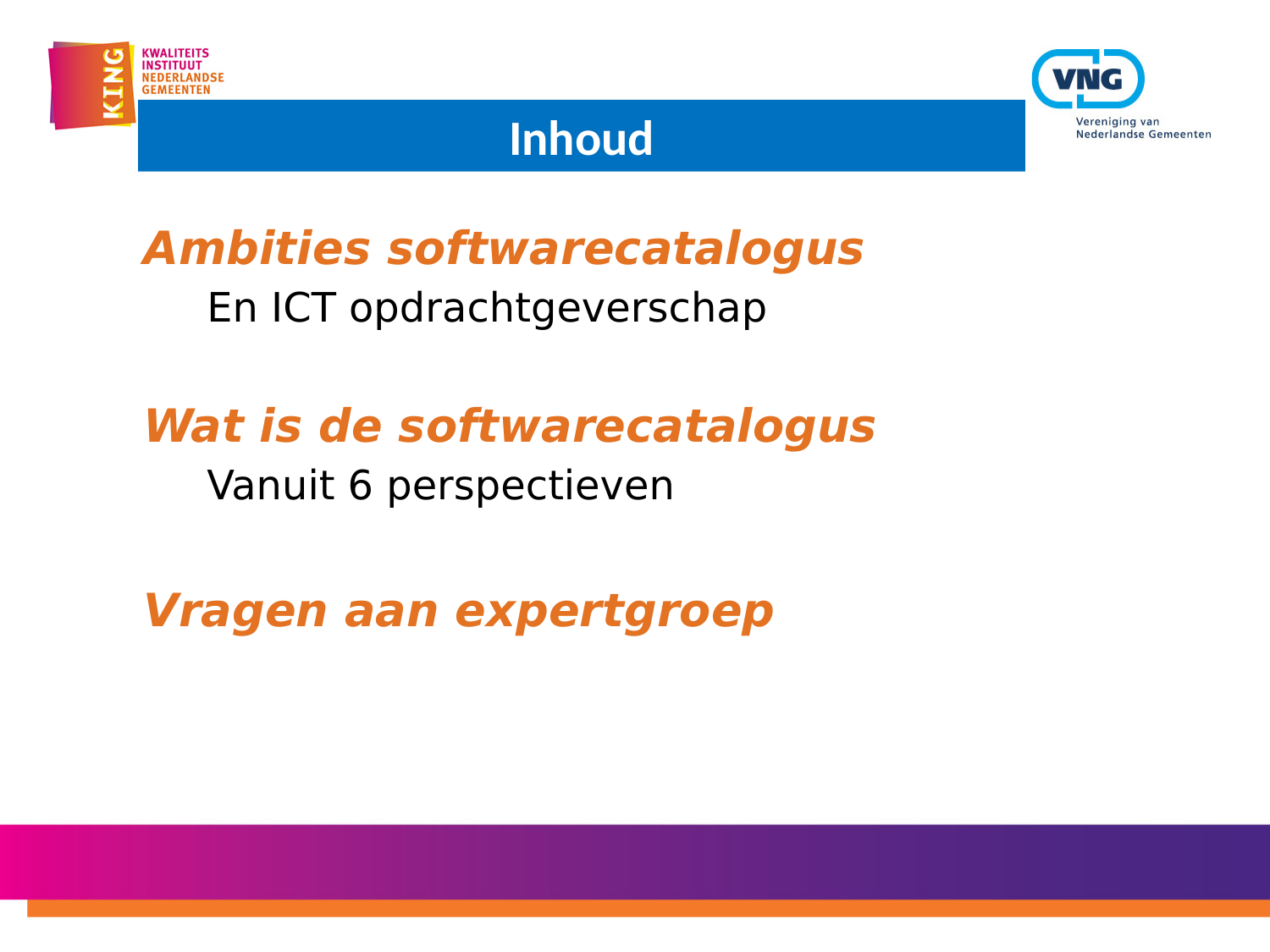

#
Inhoud
Ambities softwarecatalogus
En ICT opdrachtgeverschap

Wat is de softwarecatalogus
Vanuit 6 perspectieven

Vragen aan expertgroep